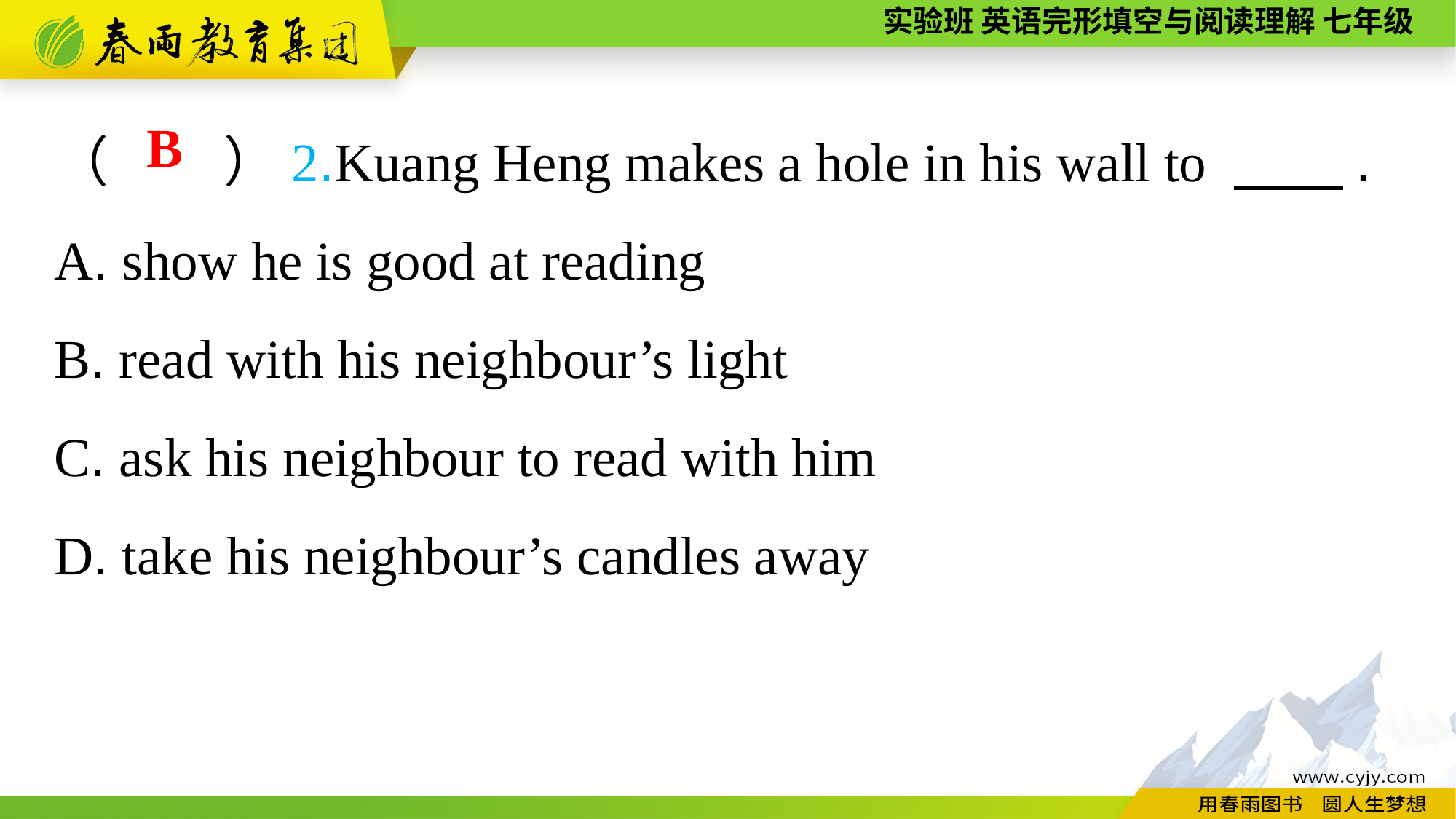

（　     ）2.Kuang Heng makes a hole in his wall to 　　.
A. show he is good at reading
B. read with his neighbour’s light
C. ask his neighbour to read with him
D. take his neighbour’s candles away
B